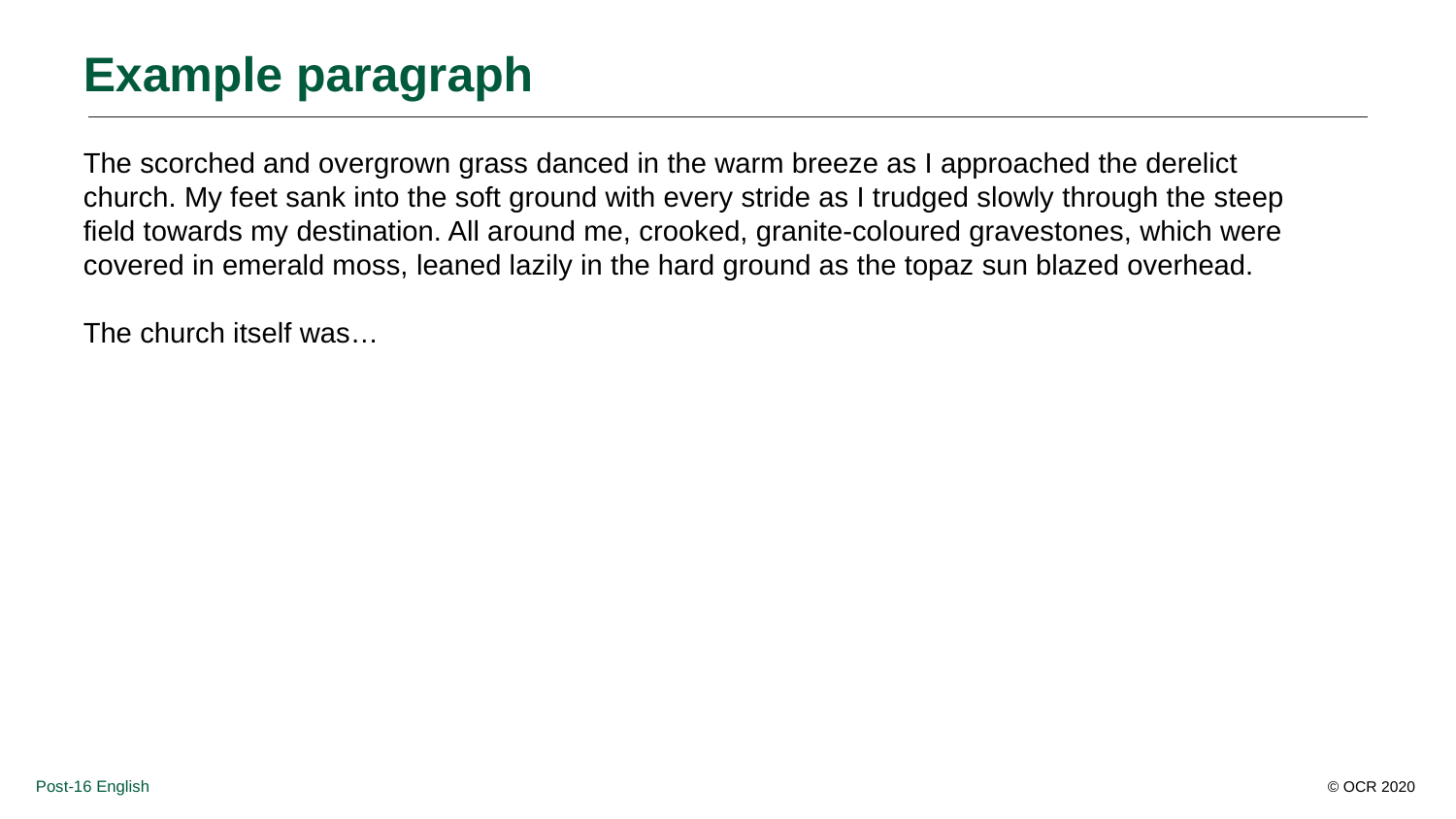

# Example paragraph

The scorched and overgrown grass danced in the warm breeze as I approached the derelict church. My feet sank into the soft ground with every stride as I trudged slowly through the steep field towards my destination. All around me, crooked, granite-coloured gravestones, which were covered in emerald moss, leaned lazily in the hard ground as the topaz sun blazed overhead.

The church itself was…
Post-16 English
© OCR 2020